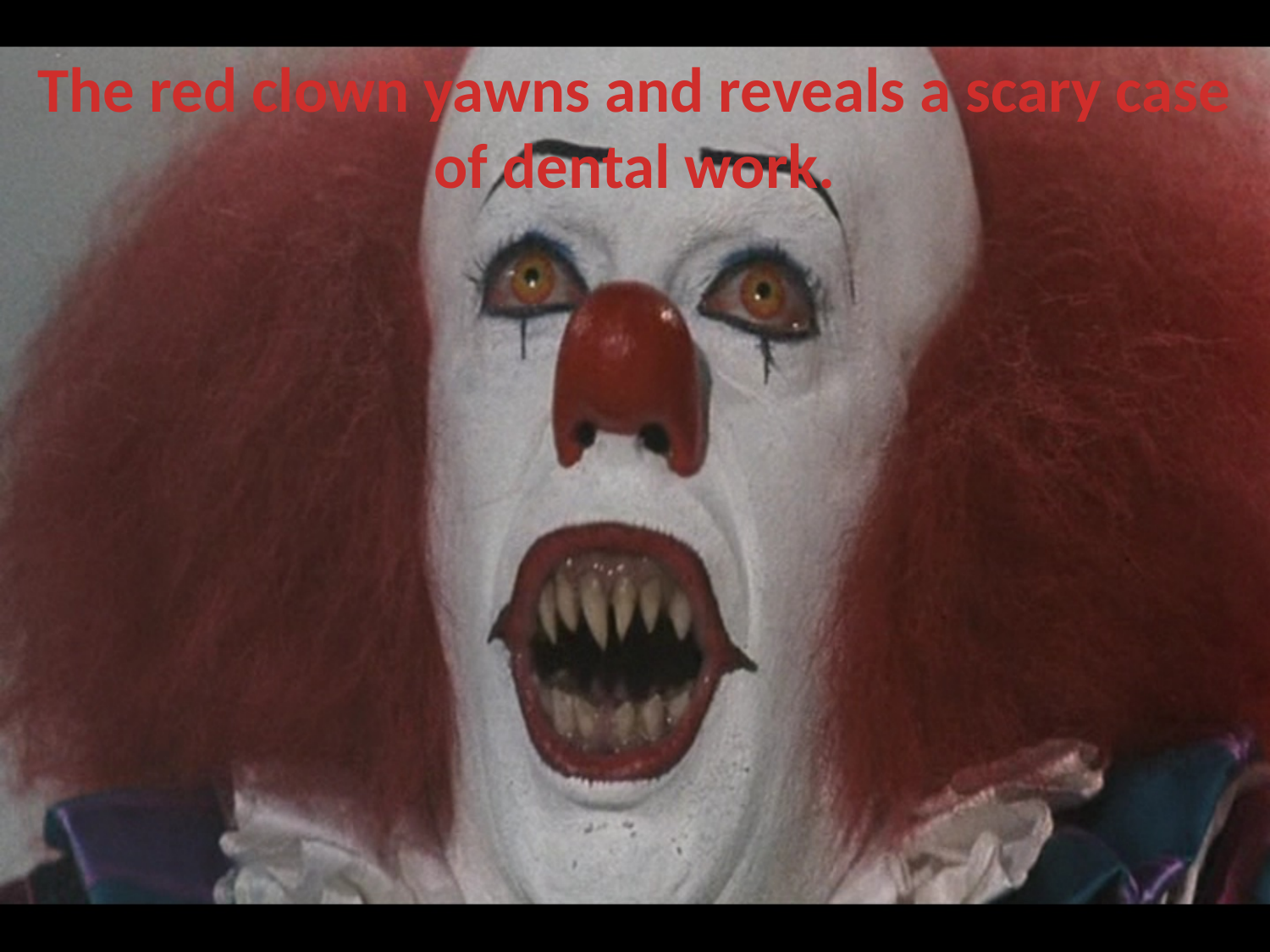

The red clown yawns and reveals a scary case of dental work.